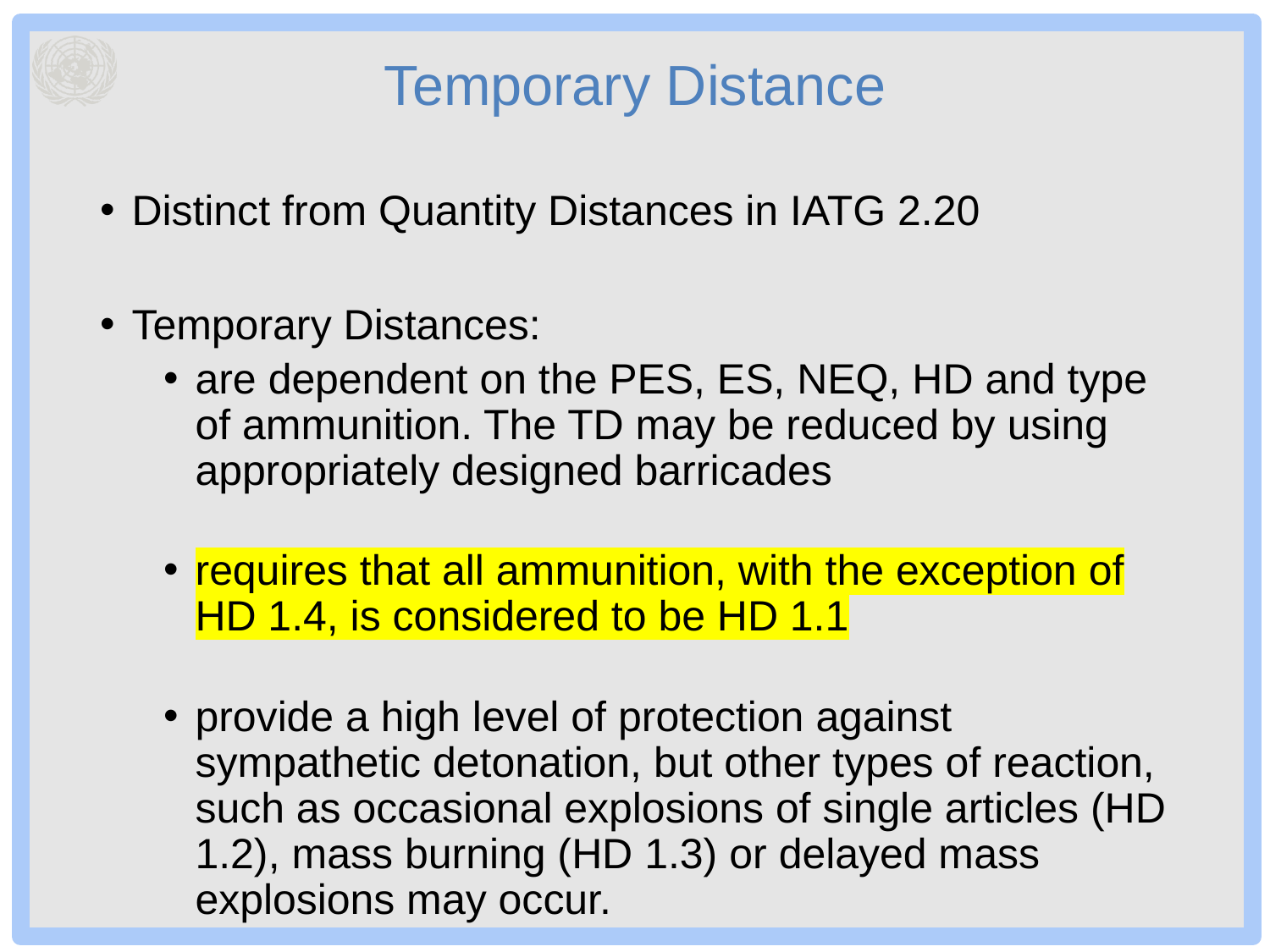

# Temporary Distance
Distinct from Quantity Distances in IATG 2.20
Temporary Distances:
are dependent on the PES, ES, NEQ, HD and type of ammunition. The TD may be reduced by using appropriately designed barricades
requires that all ammunition, with the exception of HD 1.4, is considered to be HD 1.1
provide a high level of protection against sympathetic detonation, but other types of reaction, such as occasional explosions of single articles (HD 1.2), mass burning (HD 1.3) or delayed mass explosions may occur.